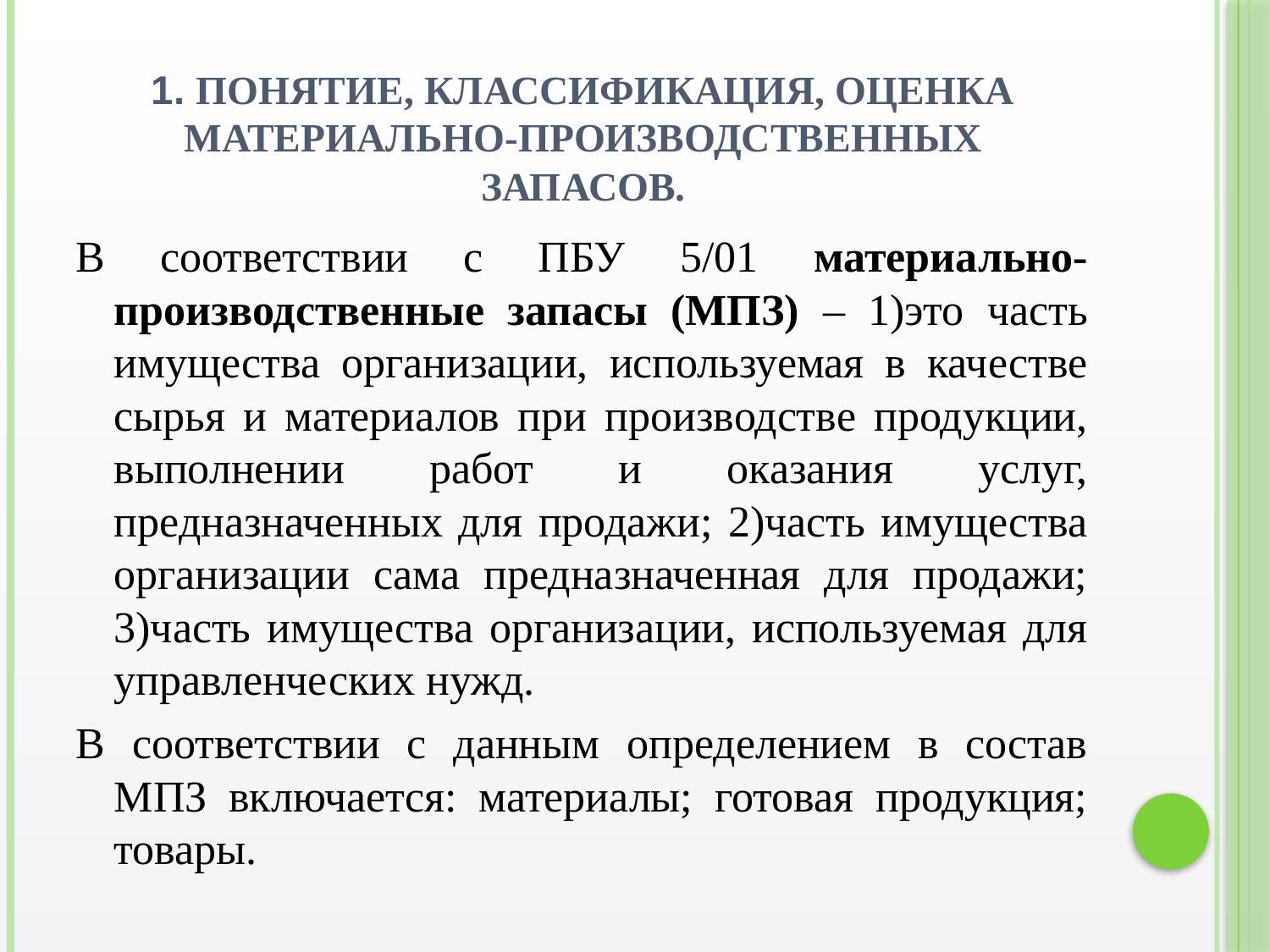

# 1. Понятие, классификация, оценка материально-производственных запасов.
В соответствии с ПБУ 5/01 материально-производственные запасы (МПЗ) – 1)это часть имущества организации, используемая в качестве сырья и материалов при производстве продукции, выполнении работ и оказания услуг, предназначенных для продажи; 2)часть имущества организации сама предназначенная для продажи; 3)часть имущества организации, используемая для управленческих нужд.
В соответствии с данным определением в состав МПЗ включается: материалы; готовая продукция; товары.